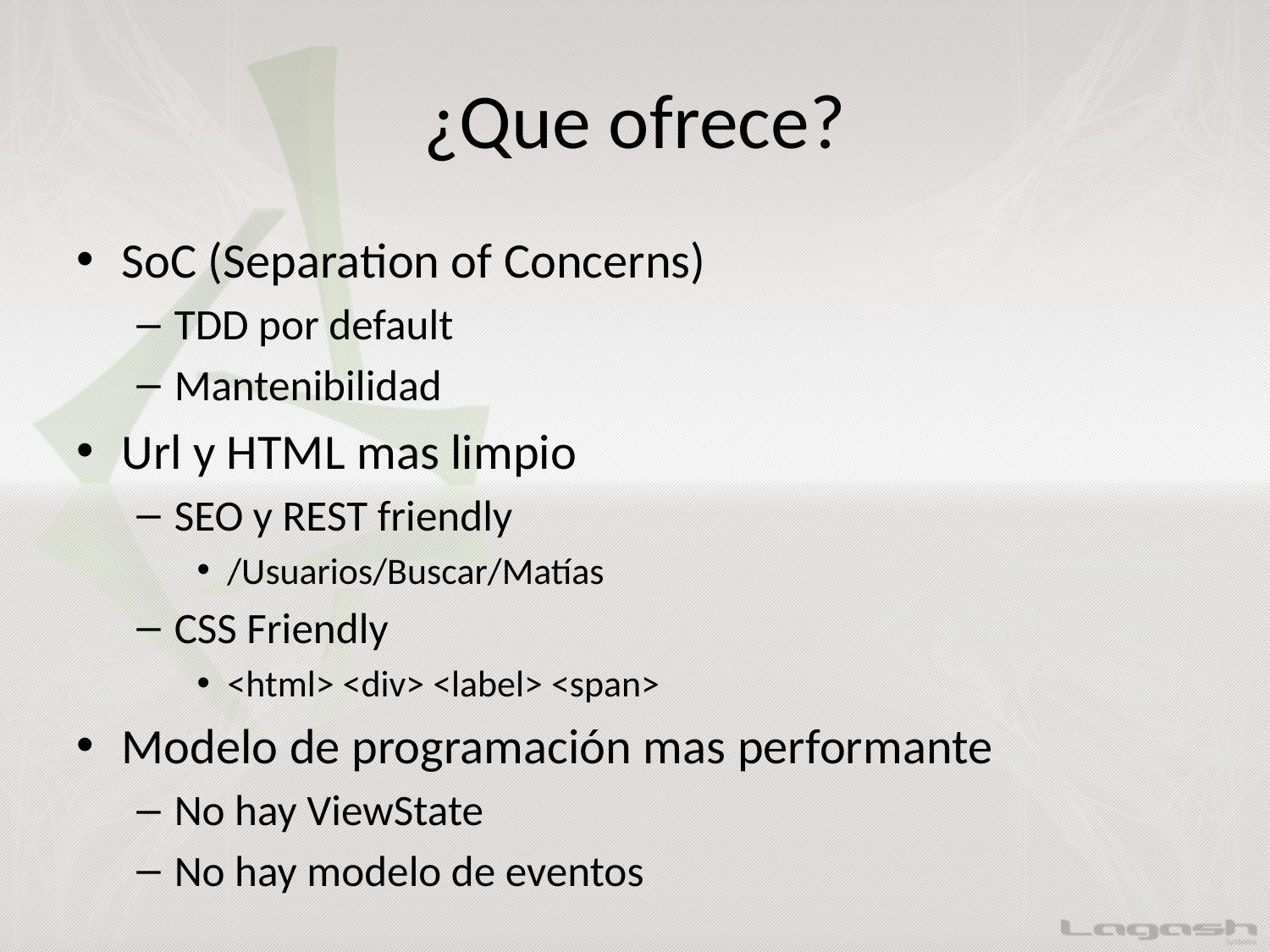

# ¿Que ofrece?
SoC (Separation of Concerns)
TDD por default
Mantenibilidad
Url y HTML mas limpio
SEO y REST friendly
/Usuarios/Buscar/Matías
CSS Friendly
<html> <div> <label> <span>
Modelo de programación mas performante
No hay ViewState
No hay modelo de eventos